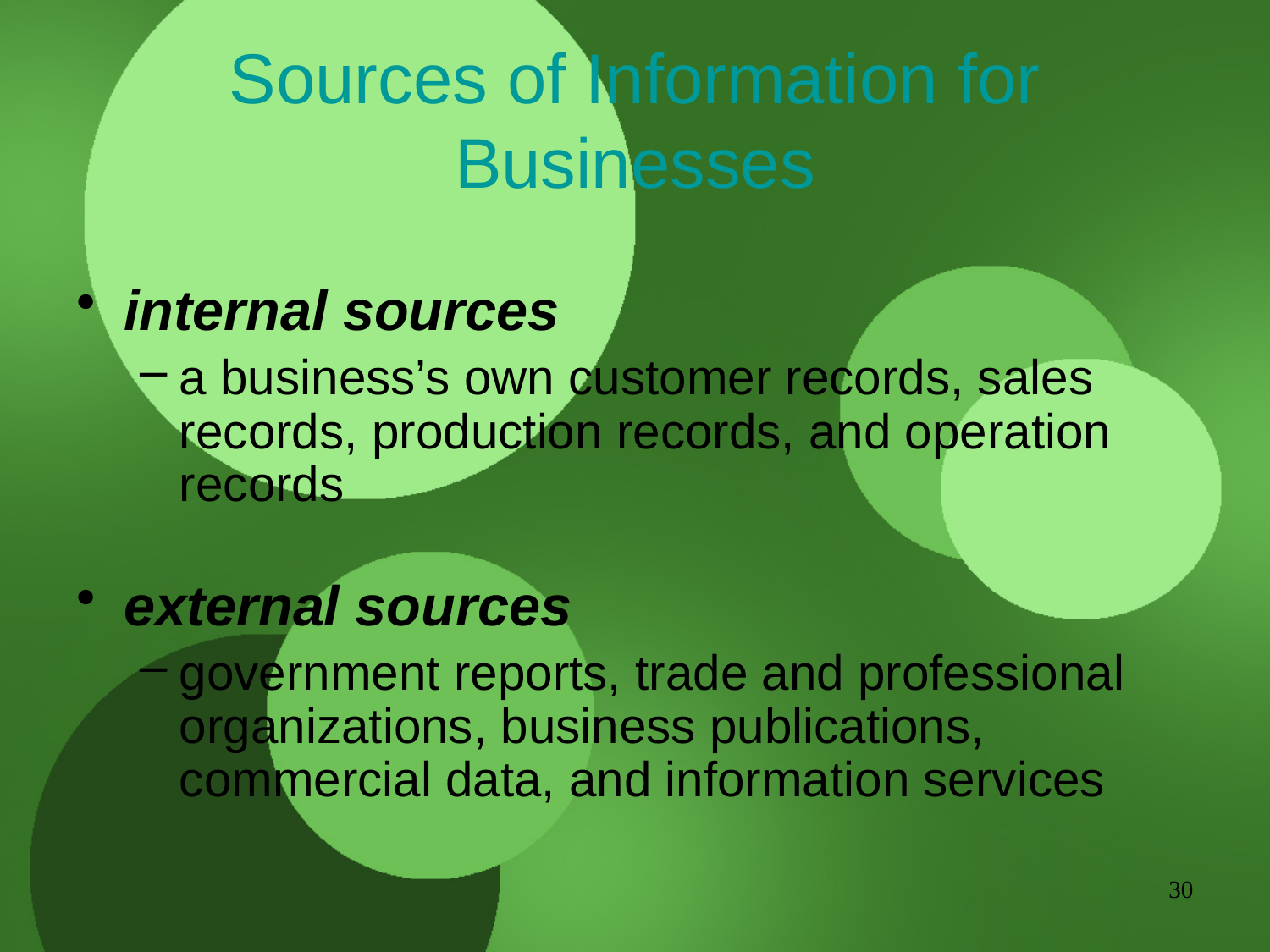

# Sources of Information for Businesses
internal sources
a business’s own customer records, sales records, production records, and operation records
external sources
government reports, trade and professional organizations, business publications, commercial data, and information services
30